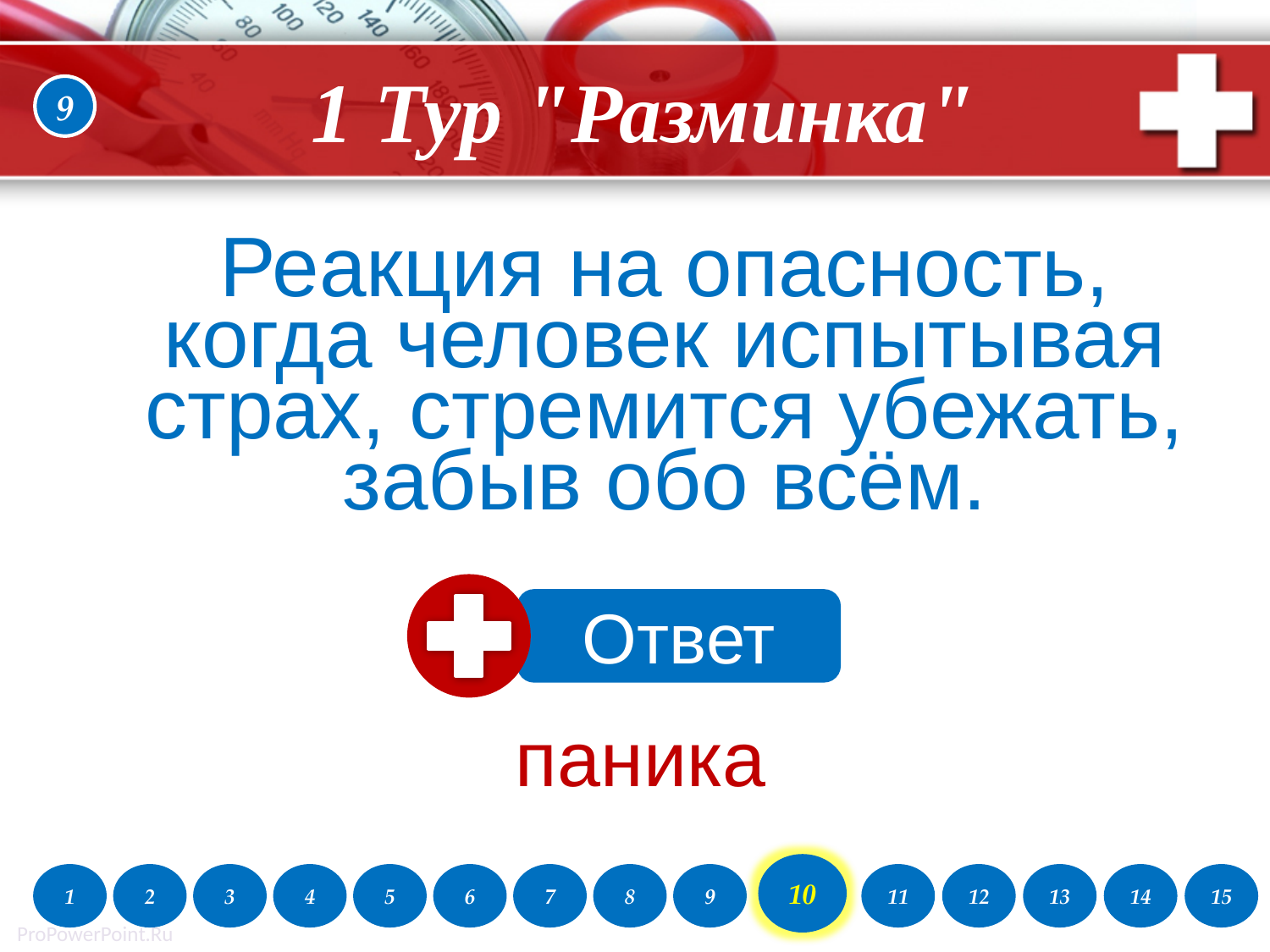

1 Тур "Разминка"
9
Реакция на опасность, когда человек испытывая страх, стремится убежать, забыв обо всём.

Ответ
паника
10
1
2
3
4
5
6
7
8
9
11
12
13
14
15